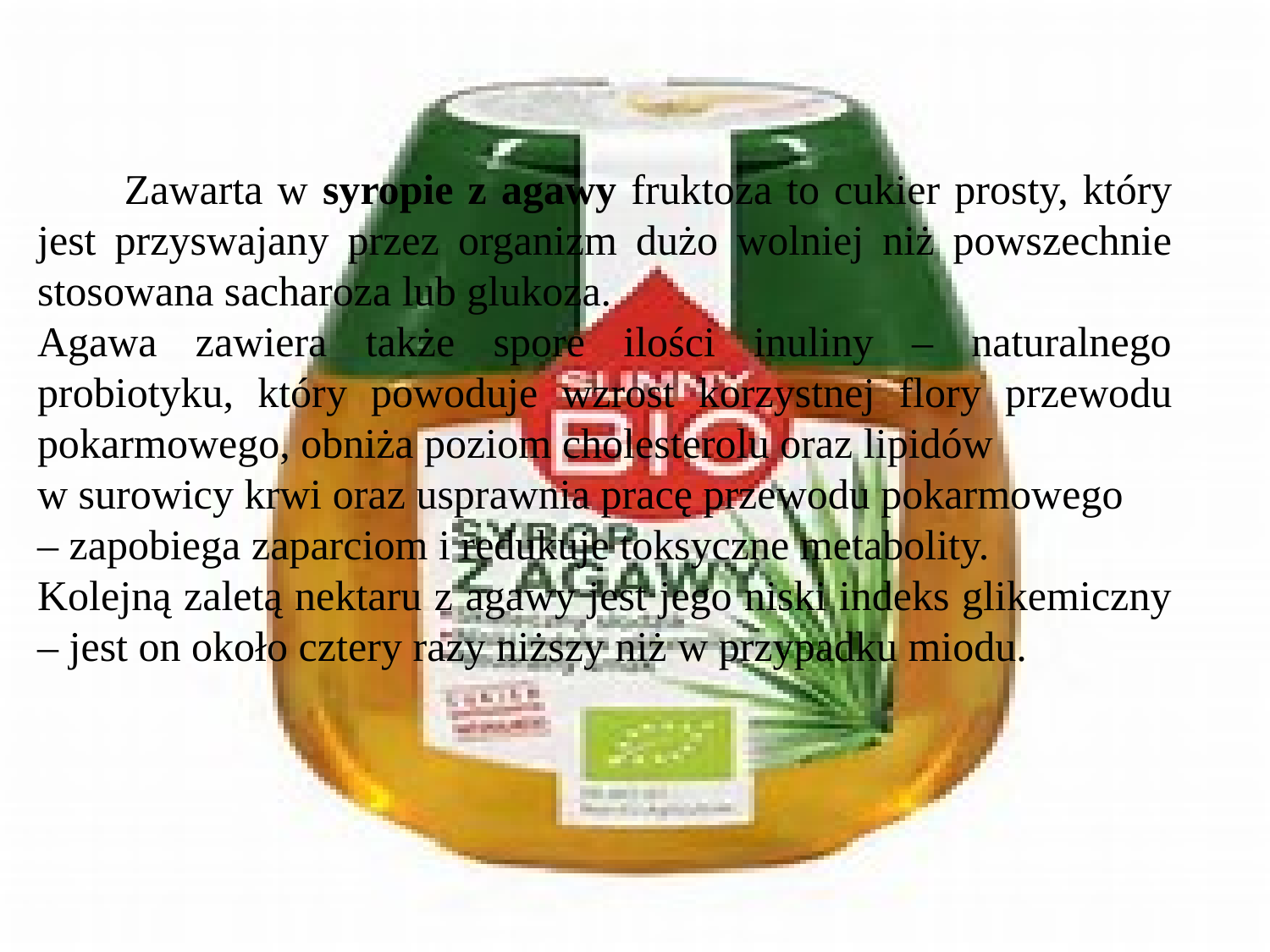

Zawarta w syropie z agawy fruktoza to cukier prosty, który jest przyswajany przez organizm dużo wolniej niż powszechnie stosowana sacharoza lub glukoza.
Agawa zawiera także spore ilości inuliny – naturalnego probiotyku, który powoduje wzrost korzystnej flory przewodu pokarmowego, obniża poziom cholesterolu oraz lipidów
w surowicy krwi oraz usprawnia pracę przewodu pokarmowego
– zapobiega zaparciom i redukuje toksyczne metabolity.
Kolejną zaletą nektaru z agawy jest jego niski indeks glikemiczny – jest on około cztery razy niższy niż w przypadku miodu.